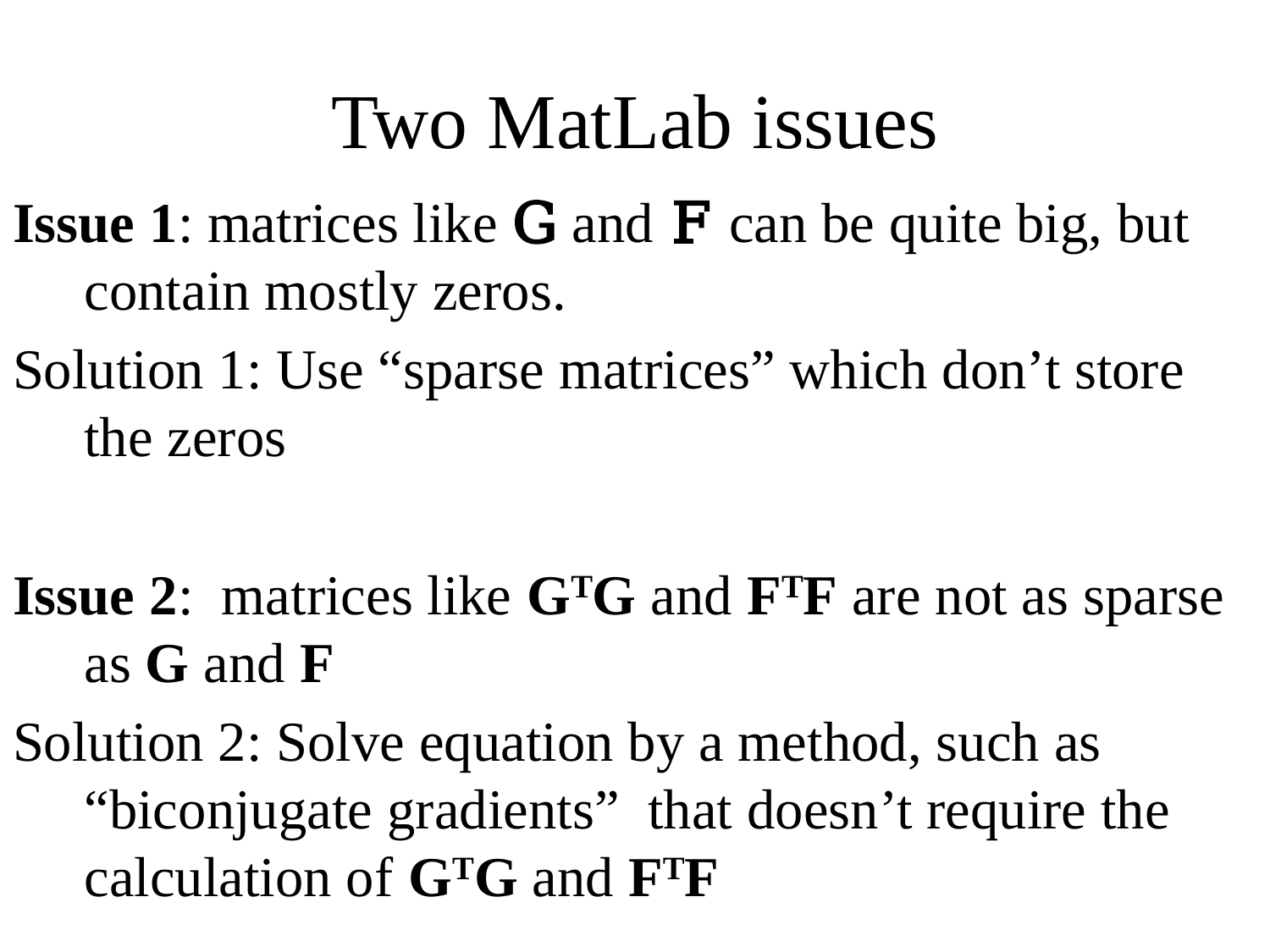

# Two MatLab issues
Issue 1: matrices like G and F can be quite big, but contain mostly zeros.
Solution 1: Use “sparse matrices” which don’t store the zeros

Issue 2:  matrices like GTG and FTF are not as sparse as G and F
Solution 2: Solve equation by a method, such as “biconjugate gradients”  that doesn’t require the calculation of GTG and FTF